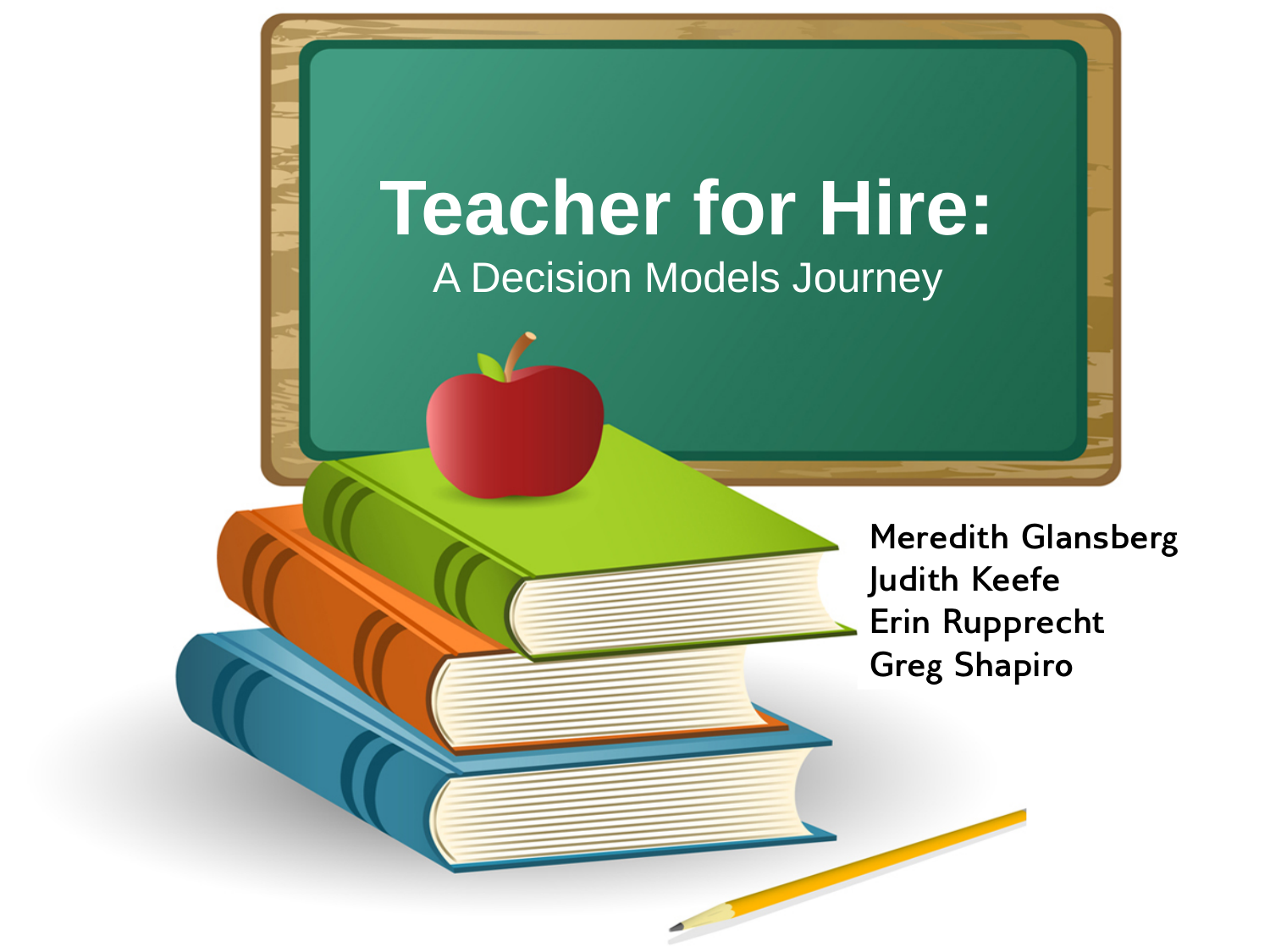

# Teacher for Hire: A Decision Models Journey
Meredith Glansberg
Judith Keefe
Erin Rupprecht
Greg Shapiro